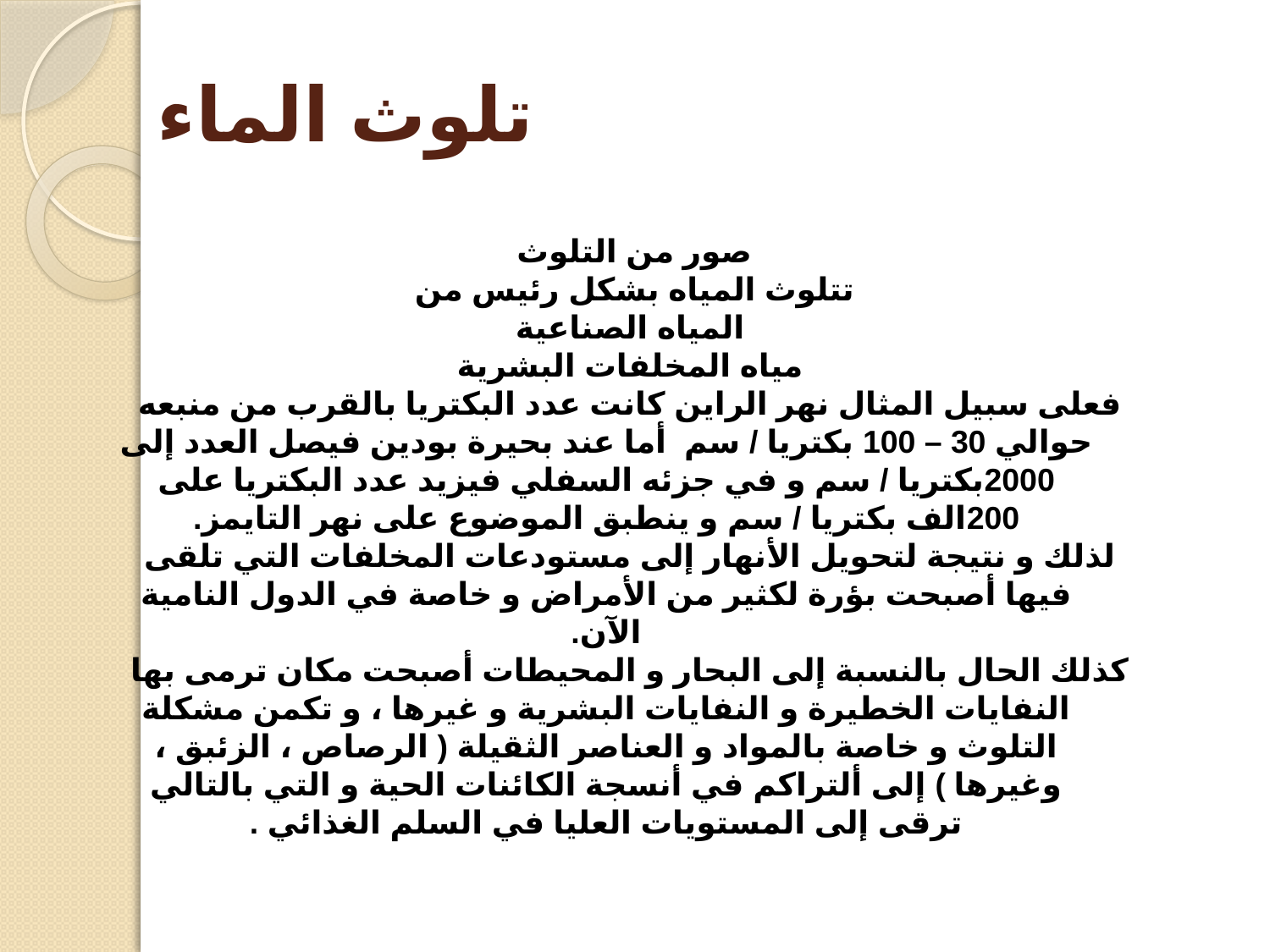

# تلوث الماء
صور من التلوث
تتلوث المياه بشكل رئيس من
المياه الصناعية
مياه المخلفات البشرية
فعلى سبيل المثال نهر الراين كانت عدد البكتريا بالقرب من منبعه حوالي 30 – 100 بكتريا / سم  أما عند بحيرة بودين فيصل العدد إلى 2000بكتريا / سم و في جزئه السفلي فيزيد عدد البكتريا على 200الف بكتريا / سم و ينطبق الموضوع على نهر التايمز.
لذلك و نتيجة لتحويل الأنهار إلى مستودعات المخلفات التي تلقى فيها أصبحت بؤرة لكثير من الأمراض و خاصة في الدول النامية الآن.
كذلك الحال بالنسبة إلى البحار و المحيطات أصبحت مكان ترمى بها النفايات الخطيرة و النفايات البشرية و غيرها ، و تكمن مشكلة التلوث و خاصة بالمواد و العناصر الثقيلة ( الرصاص ، الزئبق ، وغيرها ) إلى ألتراكم في أنسجة الكائنات الحية و التي بالتالي ترقى إلى المستويات العليا في السلم الغذائي .